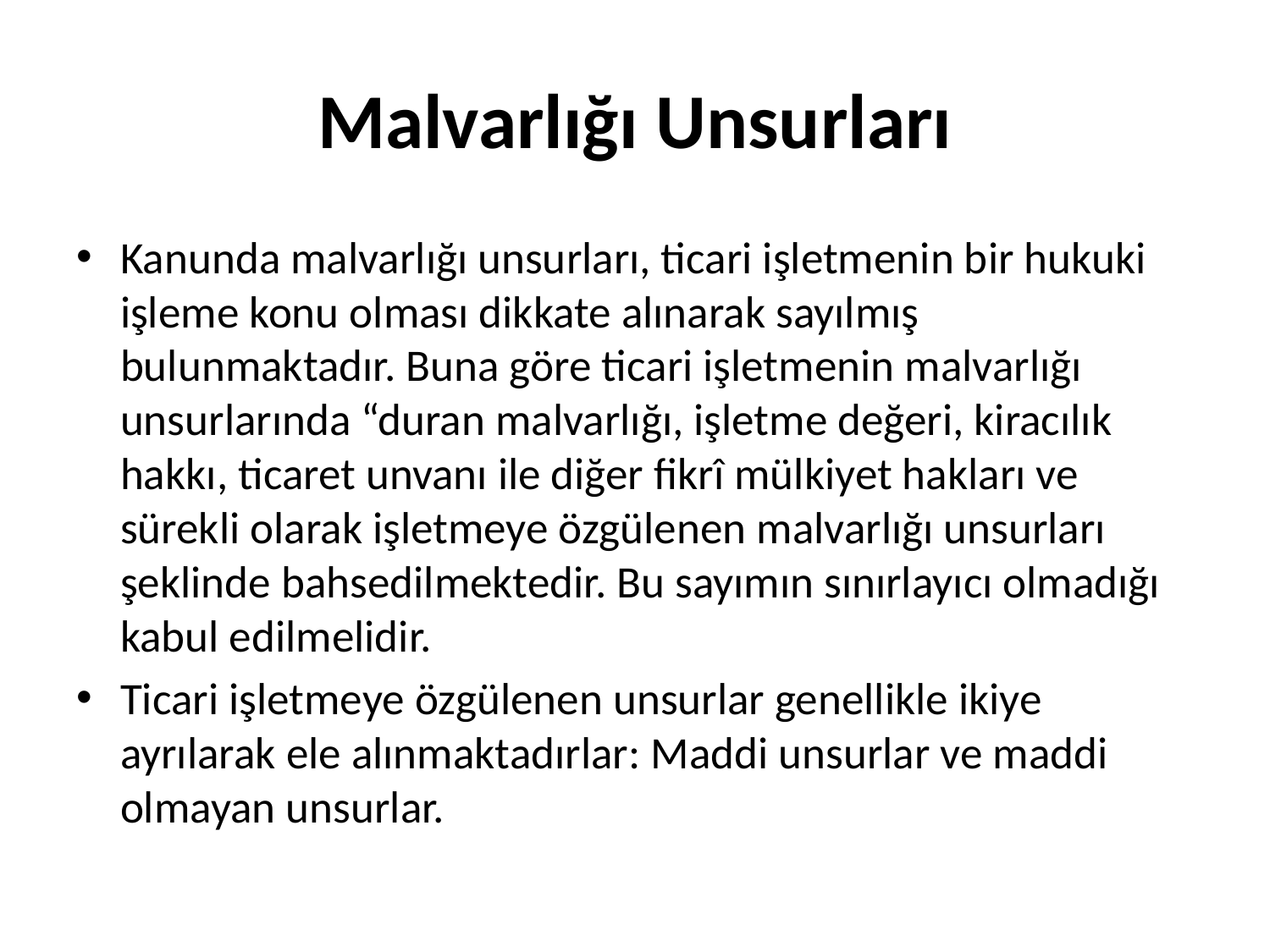

# Malvarlığı Unsurları
Kanunda malvarlığı unsurları, ticari işletmenin bir hukuki işleme konu olması dikkate alınarak sayılmış bulunmaktadır. Buna göre ticari işletmenin malvarlığı unsurlarında “duran malvarlığı, işletme değeri, kiracılık hakkı, ticaret unvanı ile diğer fikrî mülkiyet hakları ve sürekli olarak işletmeye özgülenen malvarlığı unsurları şeklinde bahsedilmektedir. Bu sayımın sınırlayıcı olmadığı kabul edilmelidir.
Ticari işletmeye özgülenen unsurlar genellikle ikiye ayrılarak ele alınmaktadırlar: Maddi unsurlar ve maddi olmayan unsurlar.